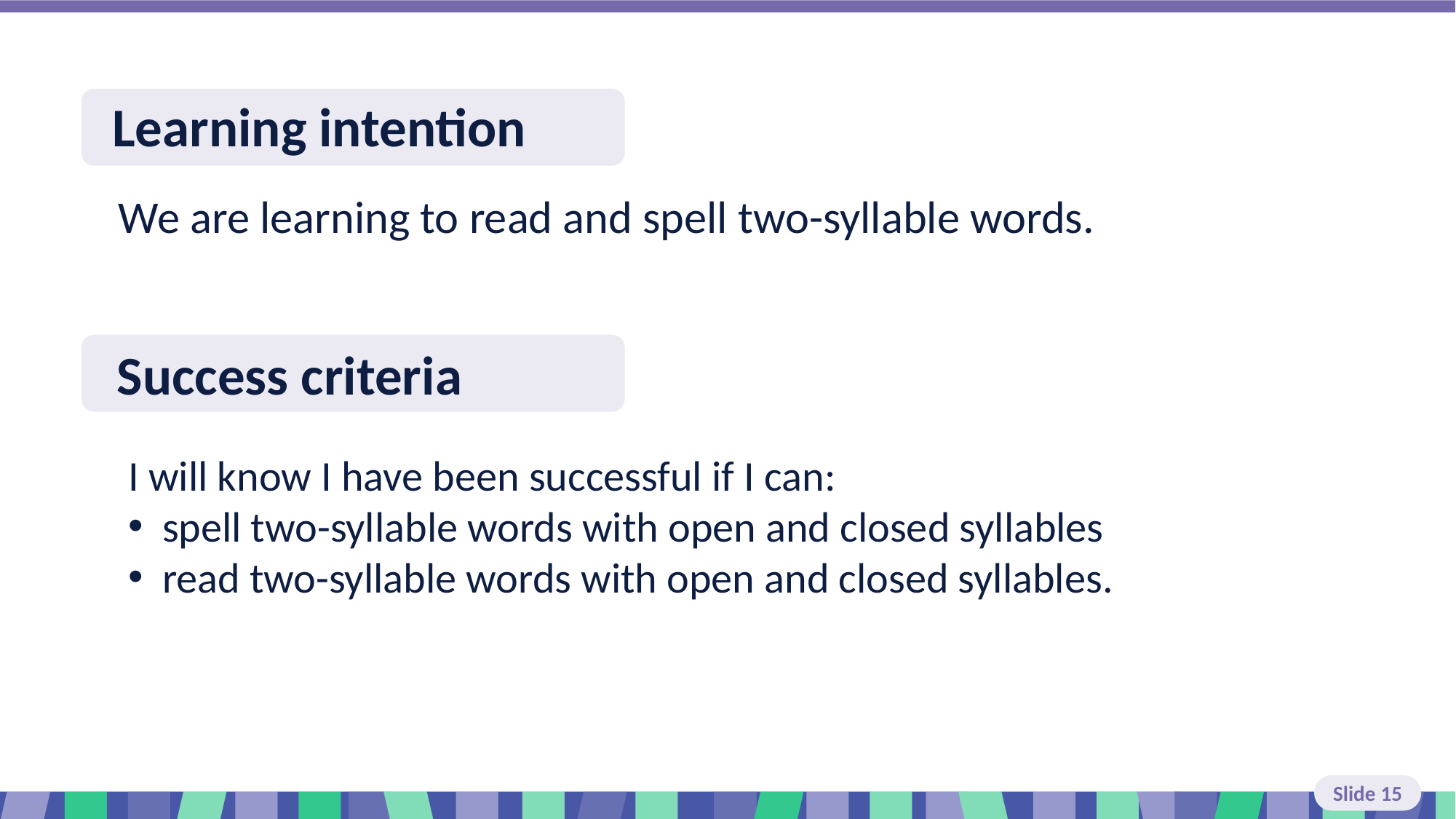

Slide 15 Learning intention and success criteria
I will know I have been successful if I can:
spell two-syllable words with open and closed syllables
read two-syllable words with open and closed syllables.